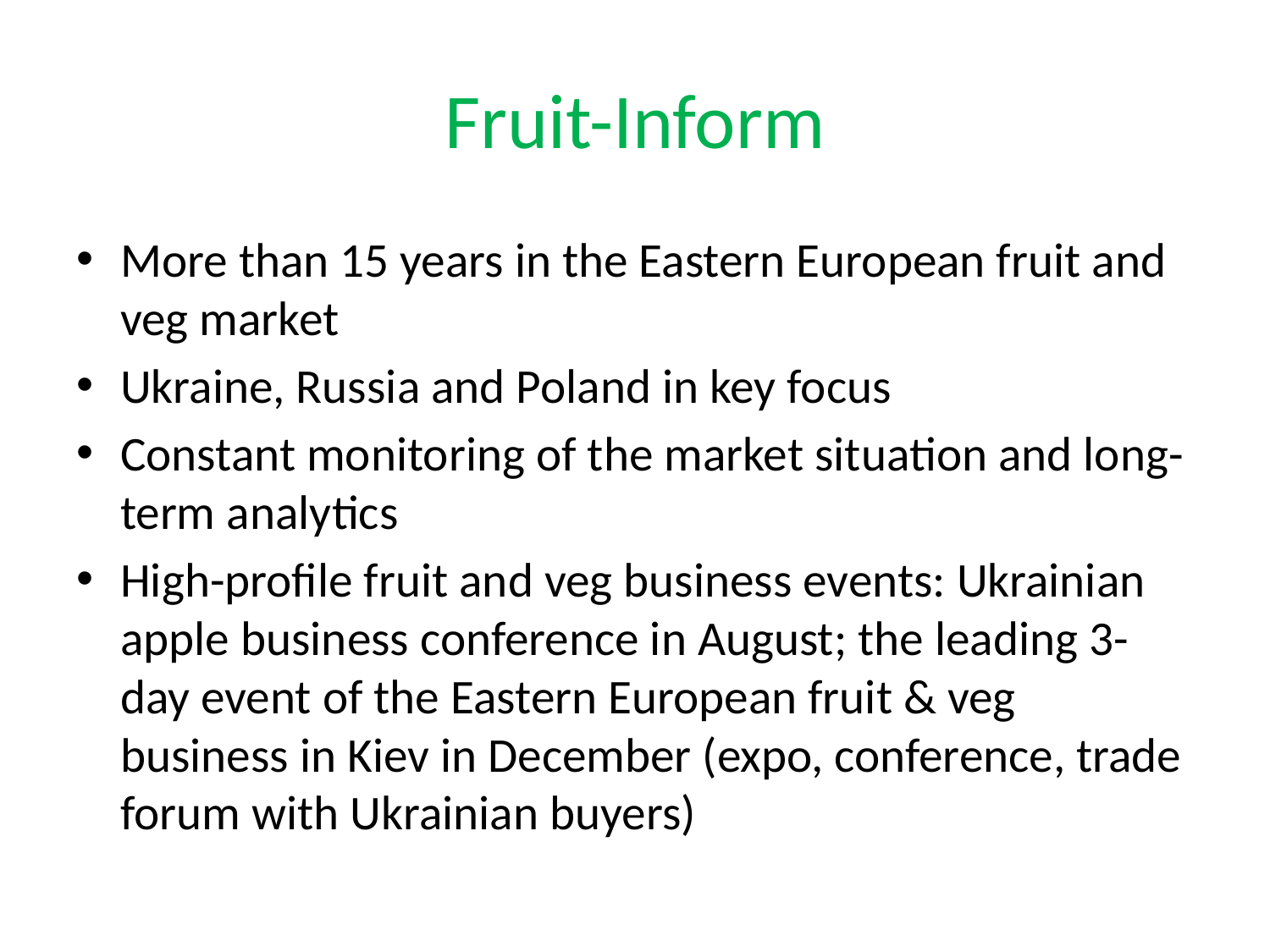

# Fruit-Inform
More than 15 years in the Eastern European fruit and veg market
Ukraine, Russia and Poland in key focus
Constant monitoring of the market situation and long-term analytics
High-profile fruit and veg business events: Ukrainian apple business conference in August; the leading 3-day event of the Eastern European fruit & veg business in Kiev in December (expo, conference, trade forum with Ukrainian buyers)